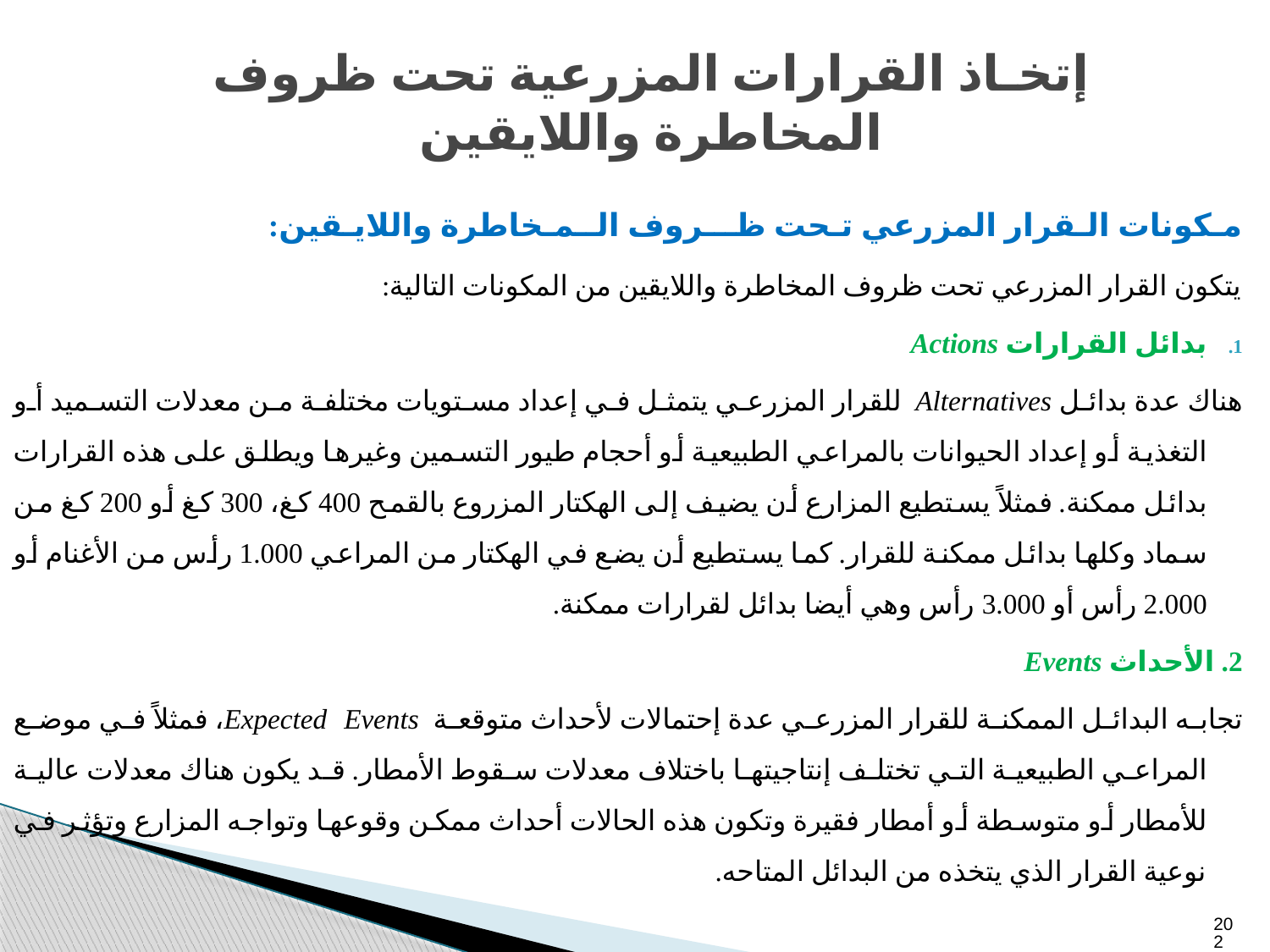

# إتخـاذ القرارات المزرعية تحت ظروف المخاطرة واللايقين
مـكونات الـقرار المزرعي تـحت ظـــروف الــمـخاطرة واللايـقين:
يتكون القرار المزرعي تحت ظروف المخاطرة واللايقين من المكونات التالية:
بدائل القرارات Actions
هناك عدة بدائل Alternatives  للقرار المزرعي يتمثل في إعداد مستويات مختلفة من معدلات التسميد أو التغذية أو إعداد الحيوانات بالمراعي الطبيعية أو أحجام طيور التسمين وغيرها ويطلق على هذه القرارات بدائل ممكنة. فمثلاً يستطيع المزارع أن يضيف إلى الهكتار المزروع بالقمح 400 كغ، 300 كغ أو 200 كغ من سماد وكلها بدائل ممكنة للقرار. كما يستطيع أن يضع في الهكتار من المراعي 1.000 رأس من الأغنام أو 2.000 رأس أو 3.000 رأس وهي أيضا بدائل لقرارات ممكنة.
2. الأحداث Events
تجابه البدائل الممكنة للقرار المزرعي عدة إحتمالات لأحداث متوقعة  Expected Events، فمثلاً في موضع المراعي الطبيعية التي تختلف إنتاجيتها باختلاف معدلات سقوط الأمطار. قد يكون هناك معدلات عالية للأمطار أو متوسطة أو أمطار فقيرة وتكون هذه الحالات أحداث ممكن وقوعها وتواجه المزارع وتؤثر في نوعية القرار الذي يتخذه من البدائل المتاحه.
202